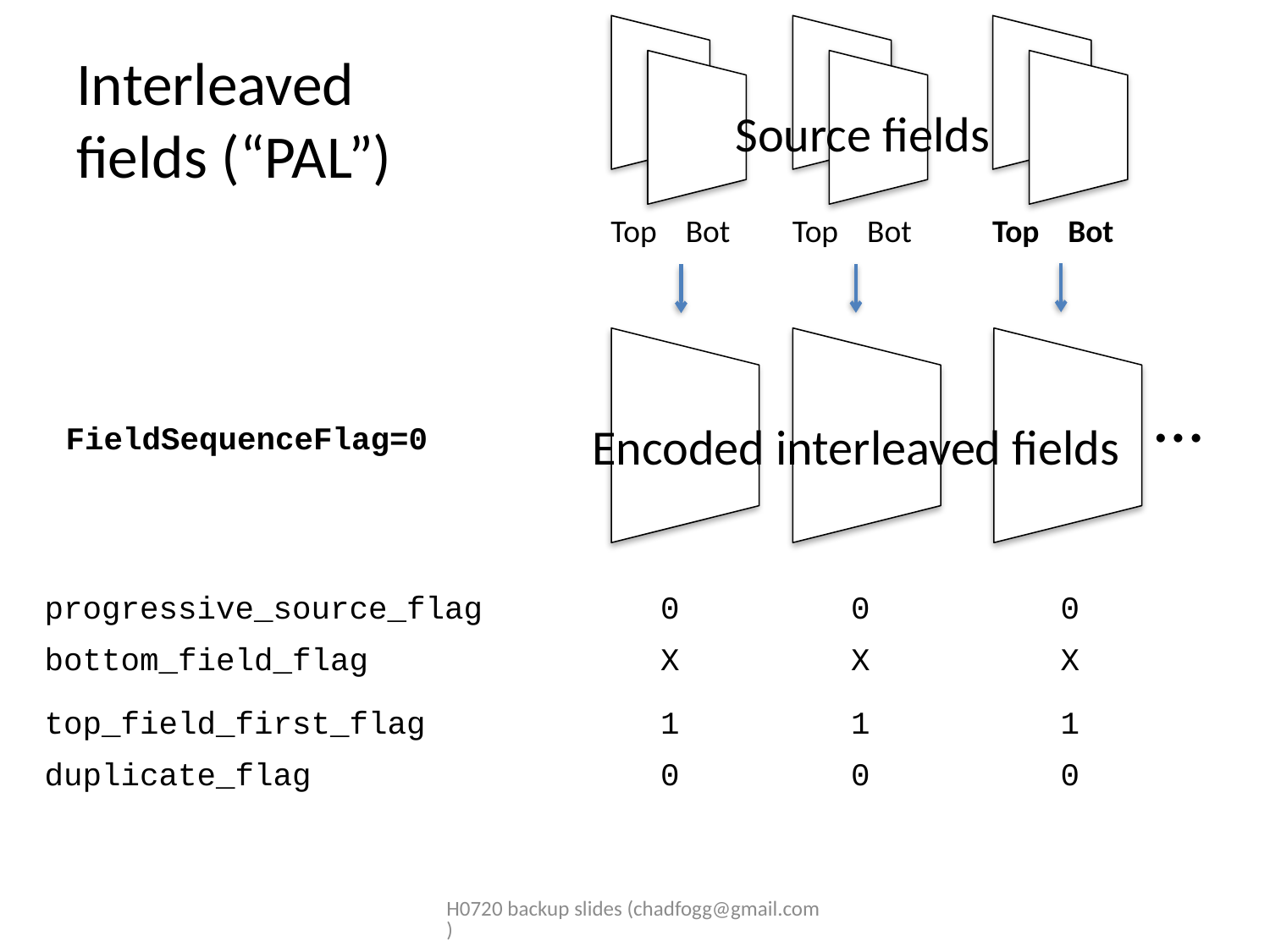

Top    Bot

Top    Bot

Top    Bot
# Interleaved fields (“PAL”)
Source fields

…
Encoded interleaved fields
FieldSequenceFlag=0
| progressive\_source\_flag | 0 0 0 |
| --- | --- |
| bottom\_field\_flag | X X X |
| top\_field\_first\_flag | 1 1 1 |
| duplicate\_flag | 0 0 0 |
H0720 backup slides (chadfogg@gmail.com)